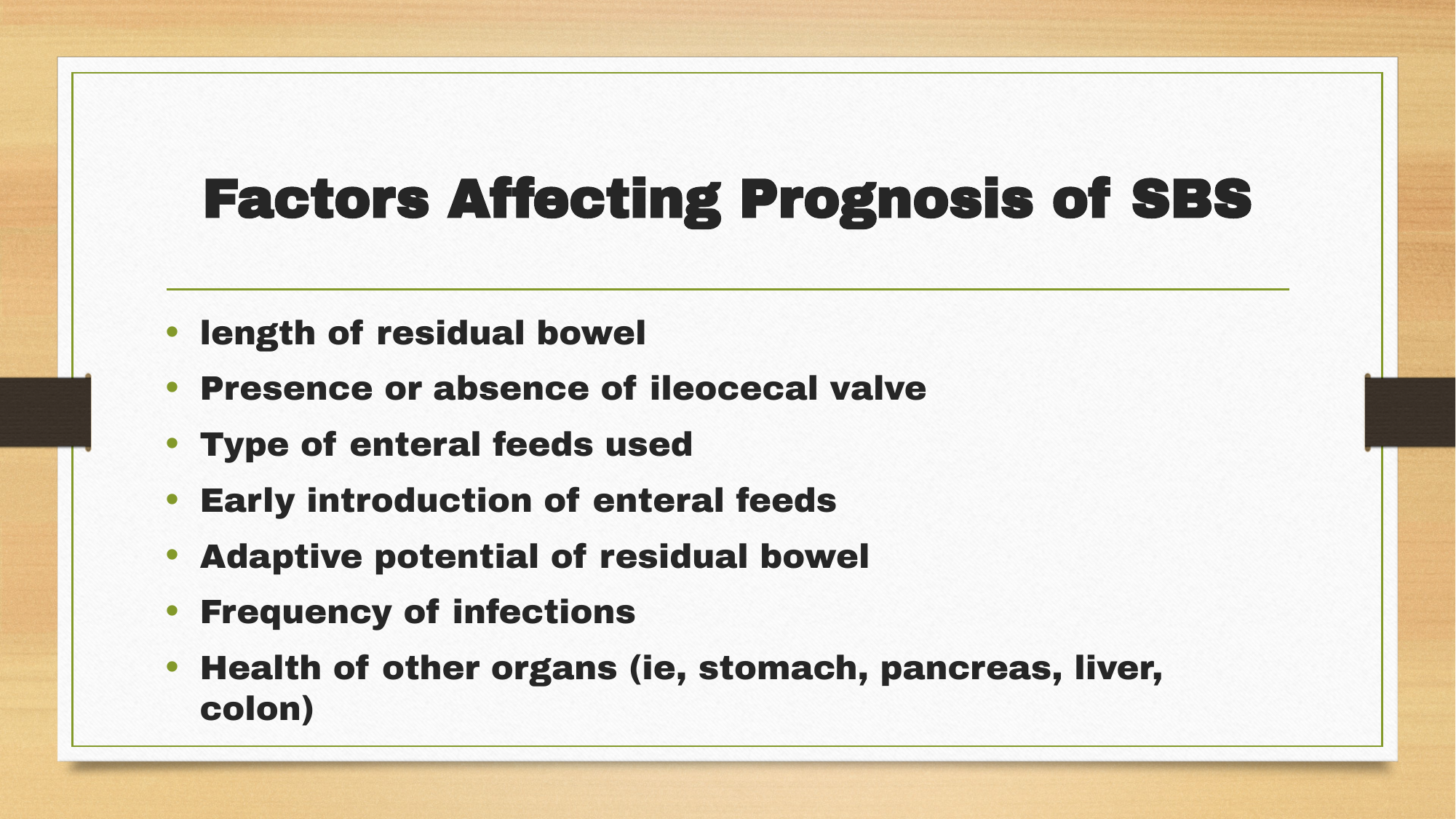

# Factors Affecting Prognosis of SBS
length of residual bowel
Presence or absence of ileocecal valve
Type of enteral feeds used
Early introduction of enteral feeds
Adaptive potential of residual bowel
Frequency of infections
Health of other organs (ie, stomach, pancreas, liver, colon)